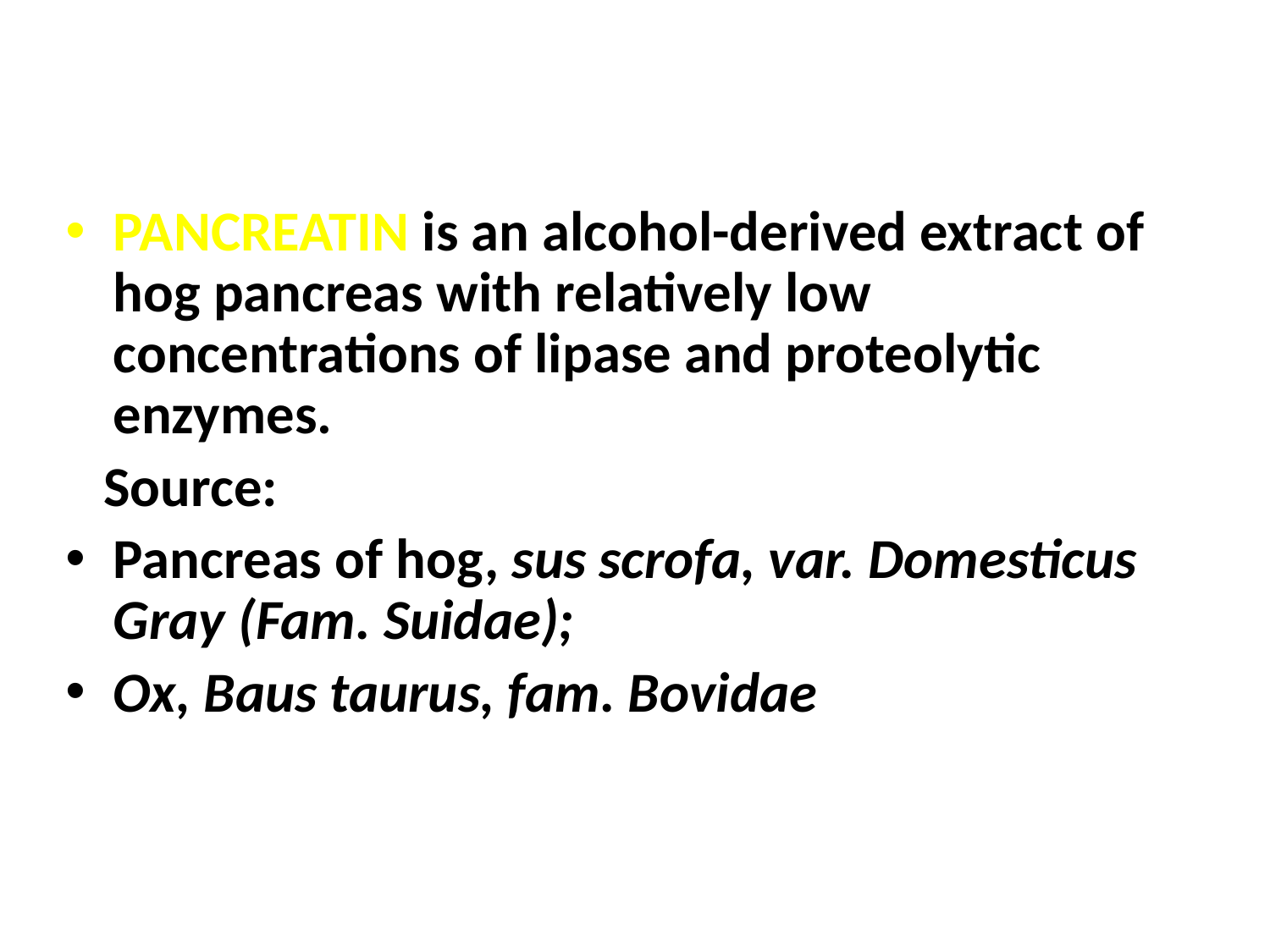

#
PANCREATIN is an alcohol-derived extract of hog pancreas with relatively low concentrations of lipase and proteolytic enzymes.
   Source:
Pancreas of hog, sus scrofa, var. Domesticus Gray (Fam. Suidae);
Ox, Baus taurus, fam. Bovidae